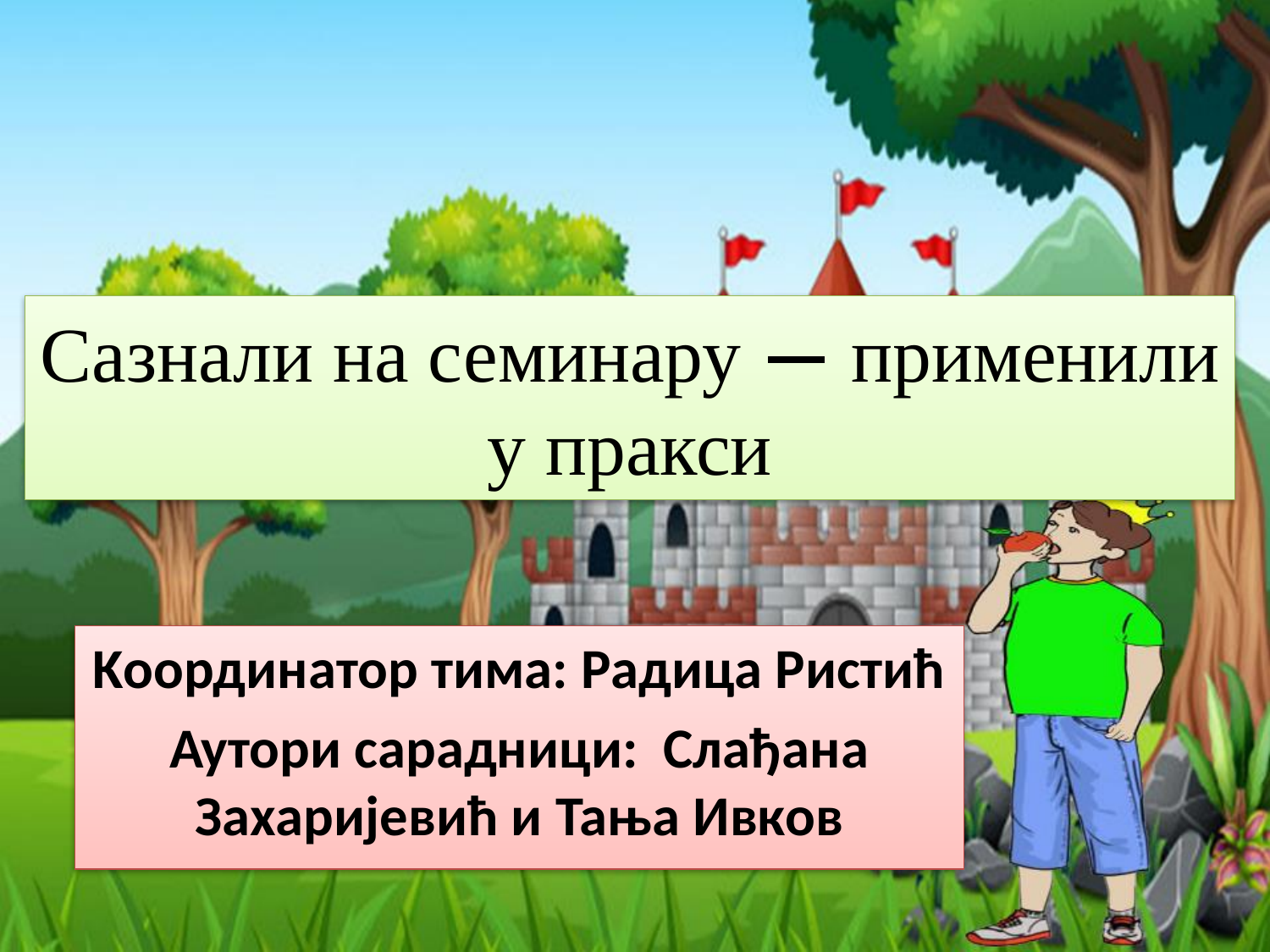

# Сазнали на семинару — применили у пракси
Koординатор тима: Радица Ристић
Аутори сарадници:  Слађана Захаријевић и Тања Ивков